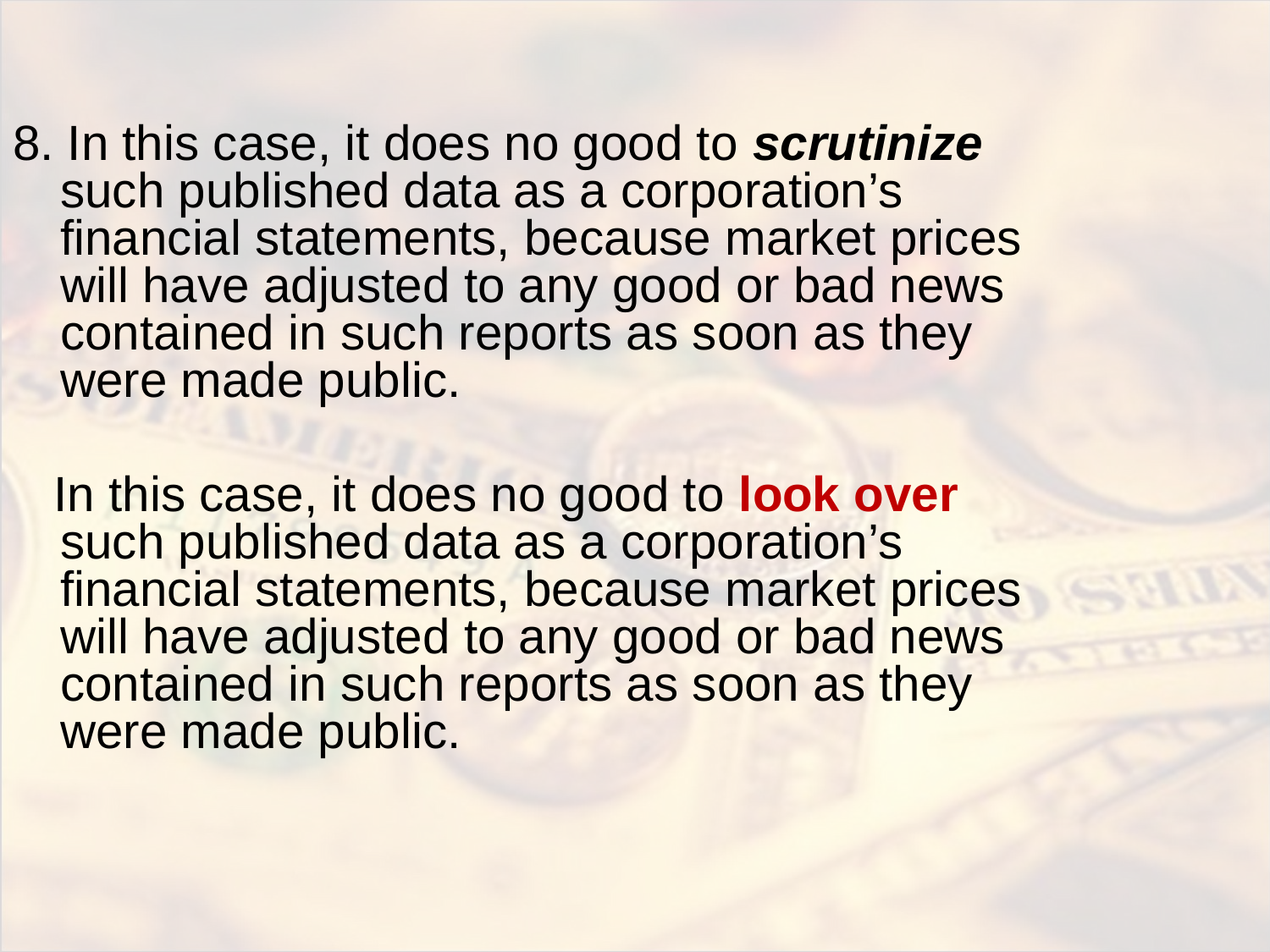

#
8. In this case, it does no good to scrutinize such published data as a corporation’s financial statements, because market prices will have adjusted to any good or bad news contained in such reports as soon as they were made public.

   In this case, it does no good to look over such published data as a corporation’s financial statements, because market prices will have adjusted to any good or bad news contained in such reports as soon as they were made public.